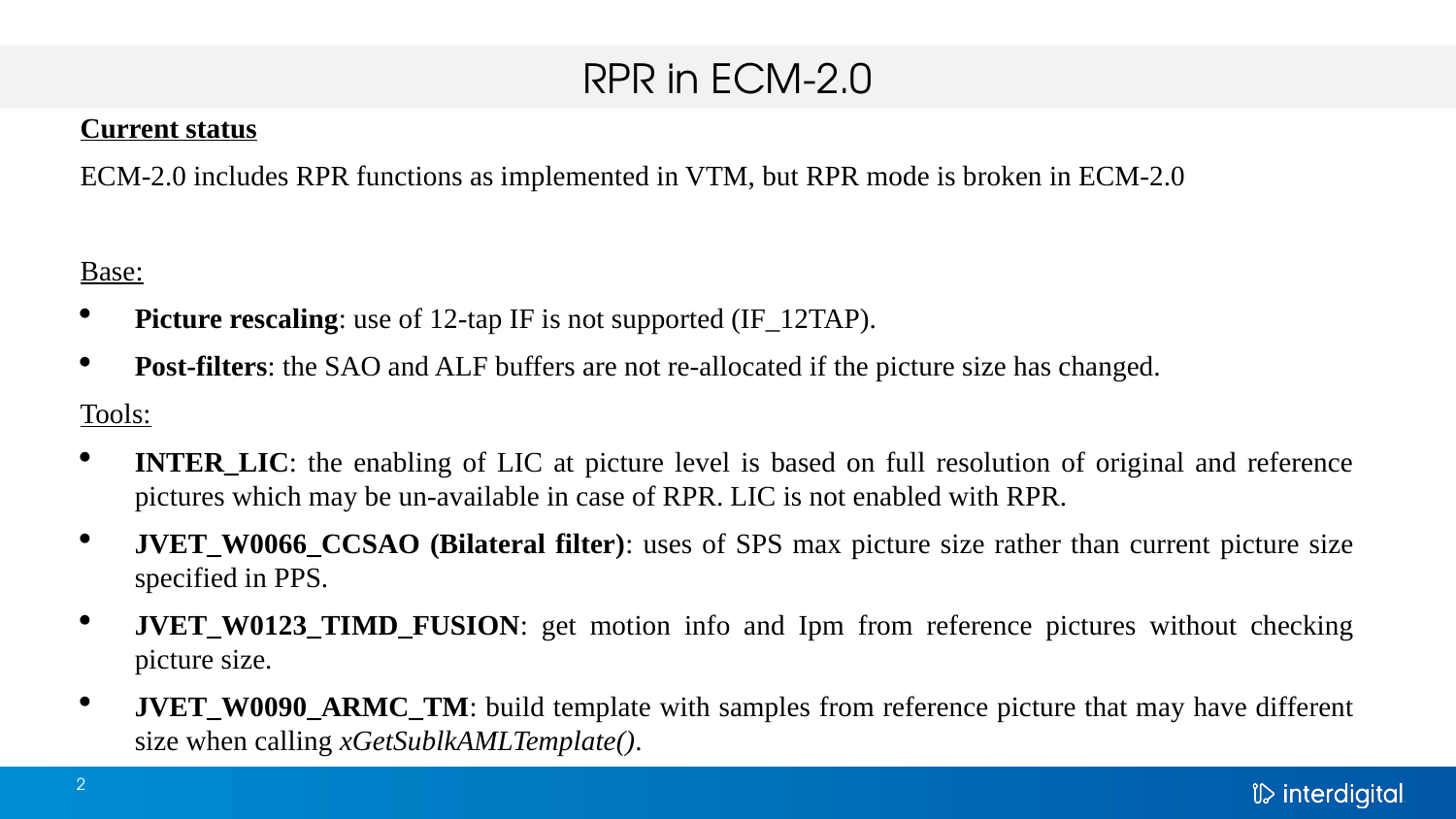

RPR in ECM-2.0
Current status
ECM-2.0 includes RPR functions as implemented in VTM, but RPR mode is broken in ECM-2.0

Base:
Picture rescaling: use of 12-tap IF is not supported (IF_12TAP).
Post-filters: the SAO and ALF buffers are not re-allocated if the picture size has changed.
Tools:
INTER_LIC: the enabling of LIC at picture level is based on full resolution of original and reference pictures which may be un-available in case of RPR. LIC is not enabled with RPR.
JVET_W0066_CCSAO (Bilateral filter): uses of SPS max picture size rather than current picture size specified in PPS.
JVET_W0123_TIMD_FUSION: get motion info and Ipm from reference pictures without checking picture size.
JVET_W0090_ARMC_TM: build template with samples from reference picture that may have different size when calling xGetSublkAMLTemplate().
2